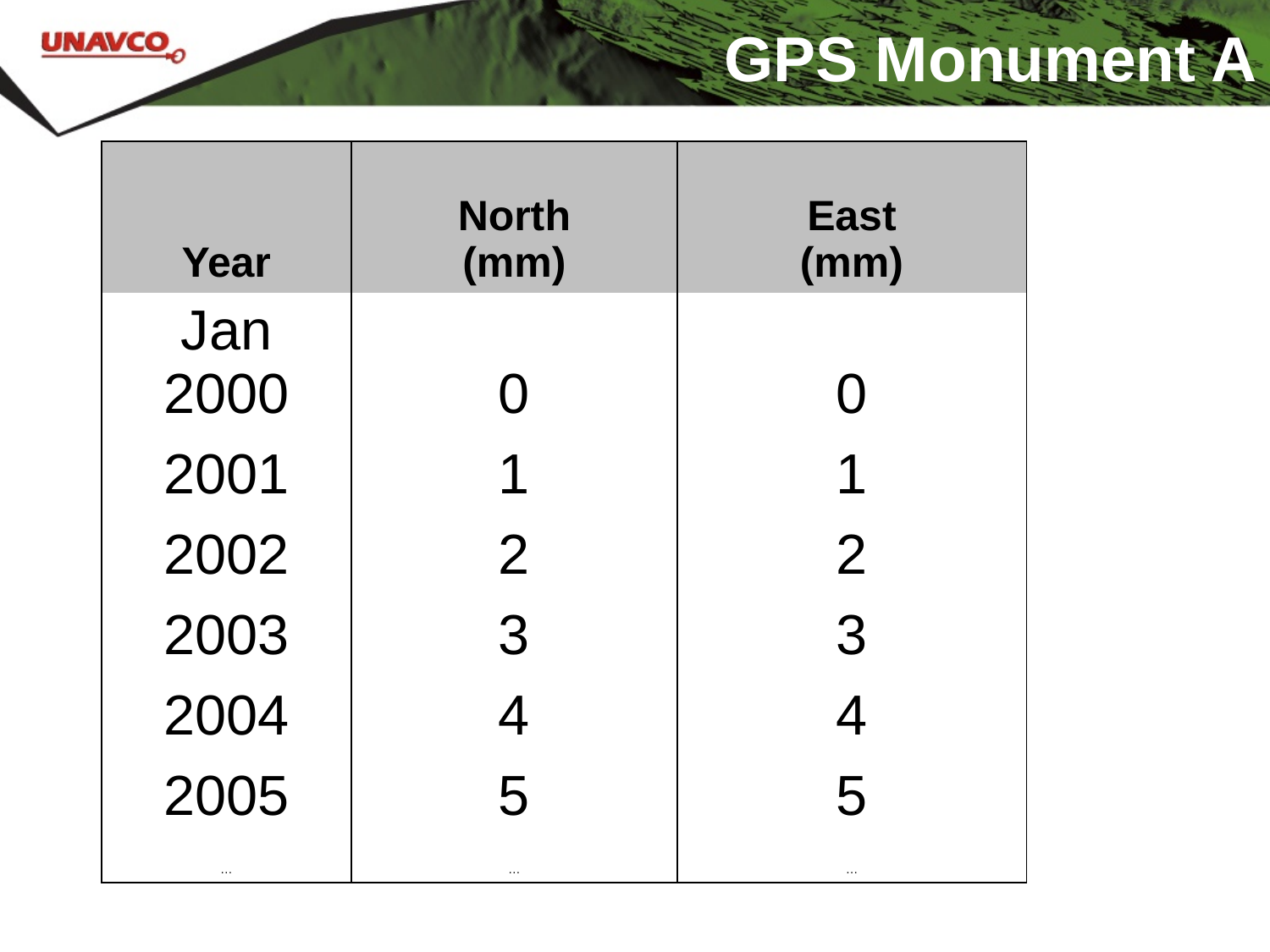

# GPS Monument A
| Year | North (mm) | East (mm) |
| --- | --- | --- |
| Jan 2000 | 0 | 0 |
| 2001 | 1 | 1 |
| 2002 | 2 | 2 |
| 2003 | 3 | 3 |
| 2004 | 4 | 4 |
| 2005 | 5 | 5 |
| … | … | … |